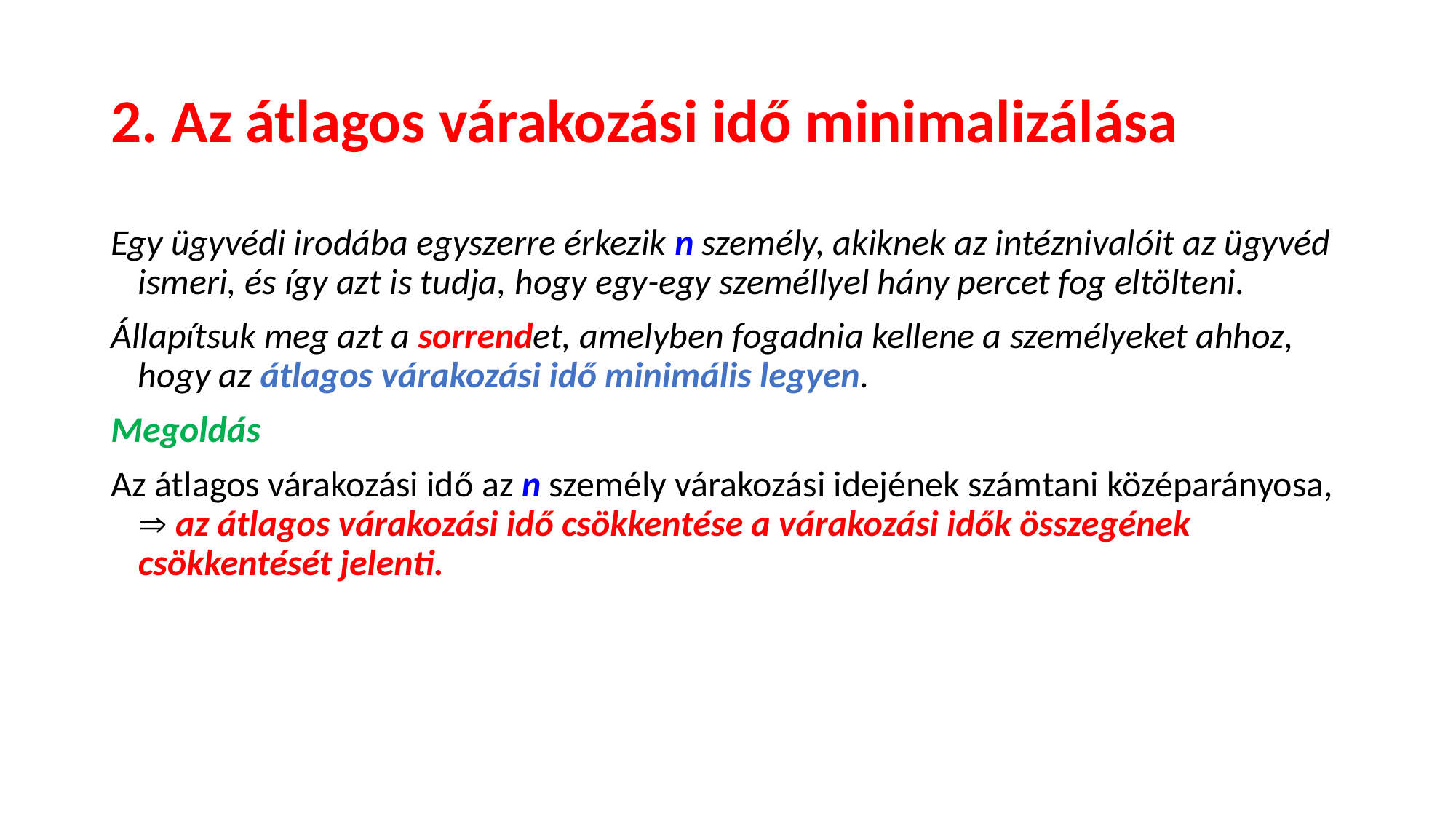

# 2. Az átlagos várakozási idő minimalizálása
Egy ügyvédi irodába egyszerre érkezik n személy, akiknek az intéznivalóit az ügyvéd ismeri, és így azt is tudja, hogy egy-egy személlyel hány percet fog eltölteni.
Állapítsuk meg azt a sorrendet, amelyben fogadnia kellene a személyeket ahhoz, hogy az átlagos várakozási idő minimális legyen.
Megoldás
Az átlagos várakozási idő az n személy várakozási idejének számtani középarányosa, ⇒ az átlagos várakozási idő csökkentése a várakozási idők összegének csökkentését jelenti.